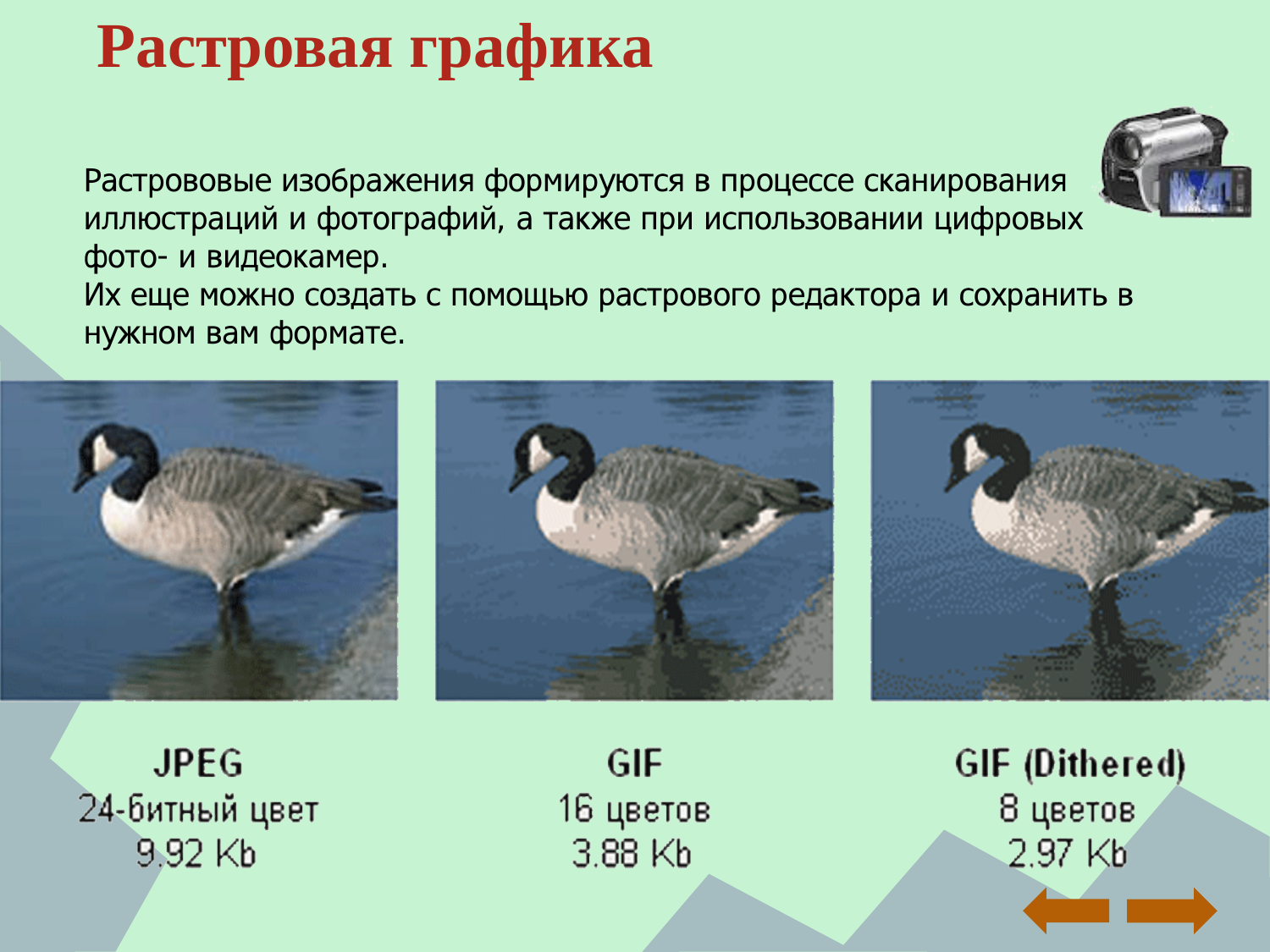

# Растровая графика

Растрововые изображения формируются в процессе сканирования иллюстраций и фотографий, а также при использовании цифровых фото- и видеокамер.
Их еще можно создать с помощью растрового редактора и сохранить в нужном вам формате.